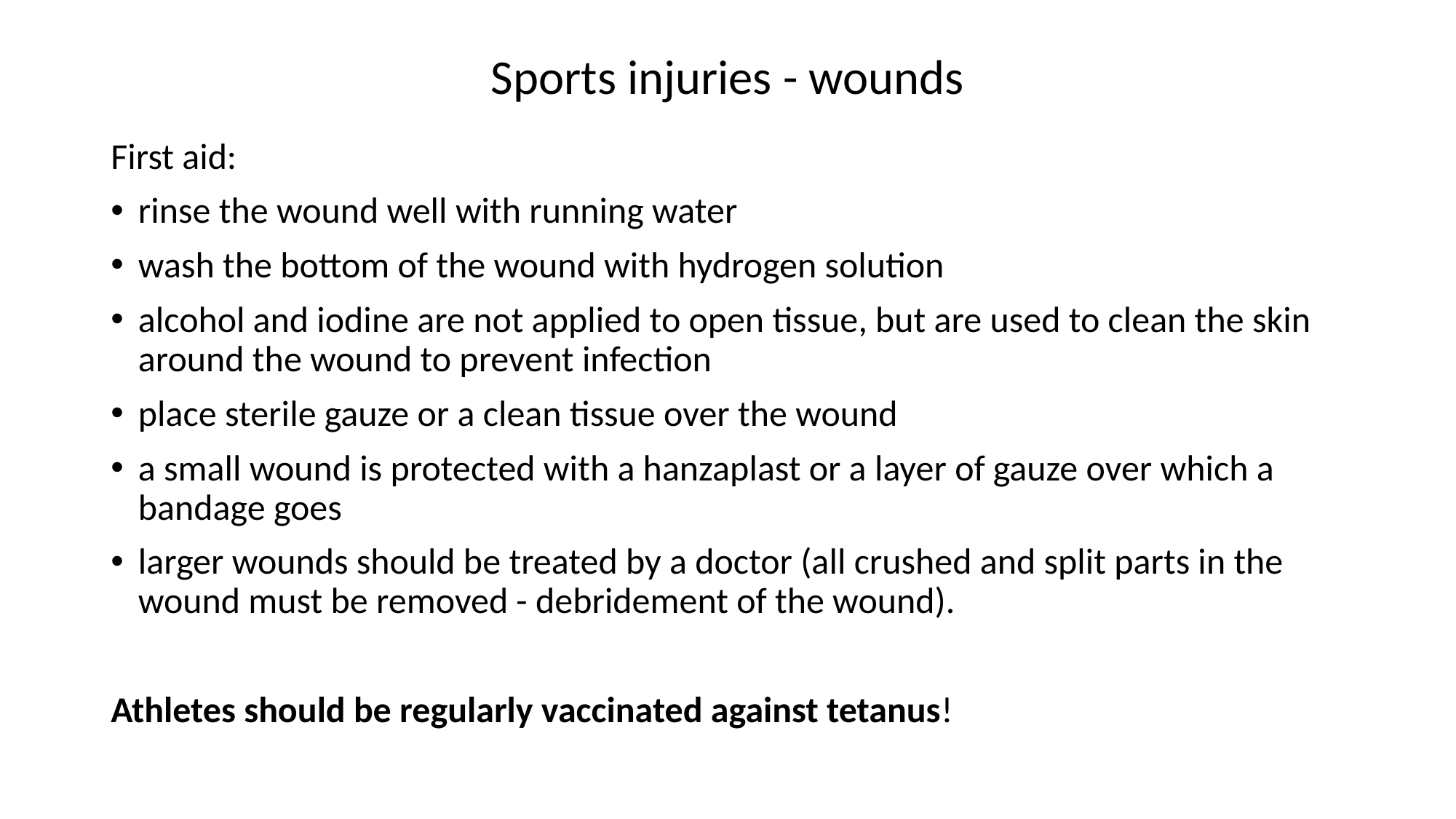

# Sports injuries - wounds
First aid:
rinse the wound well with running water
wash the bottom of the wound with hydrogen solution
alcohol and iodine are not applied to open tissue, but are used to clean the skin around the wound to prevent infection
place sterile gauze or a clean tissue over the wound
a small wound is protected with a hanzaplast or a layer of gauze over which a bandage goes
larger wounds should be treated by a doctor (all crushed and split parts in the wound must be removed - debridement of the wound).

Athletes should be regularly vaccinated against tetanus!